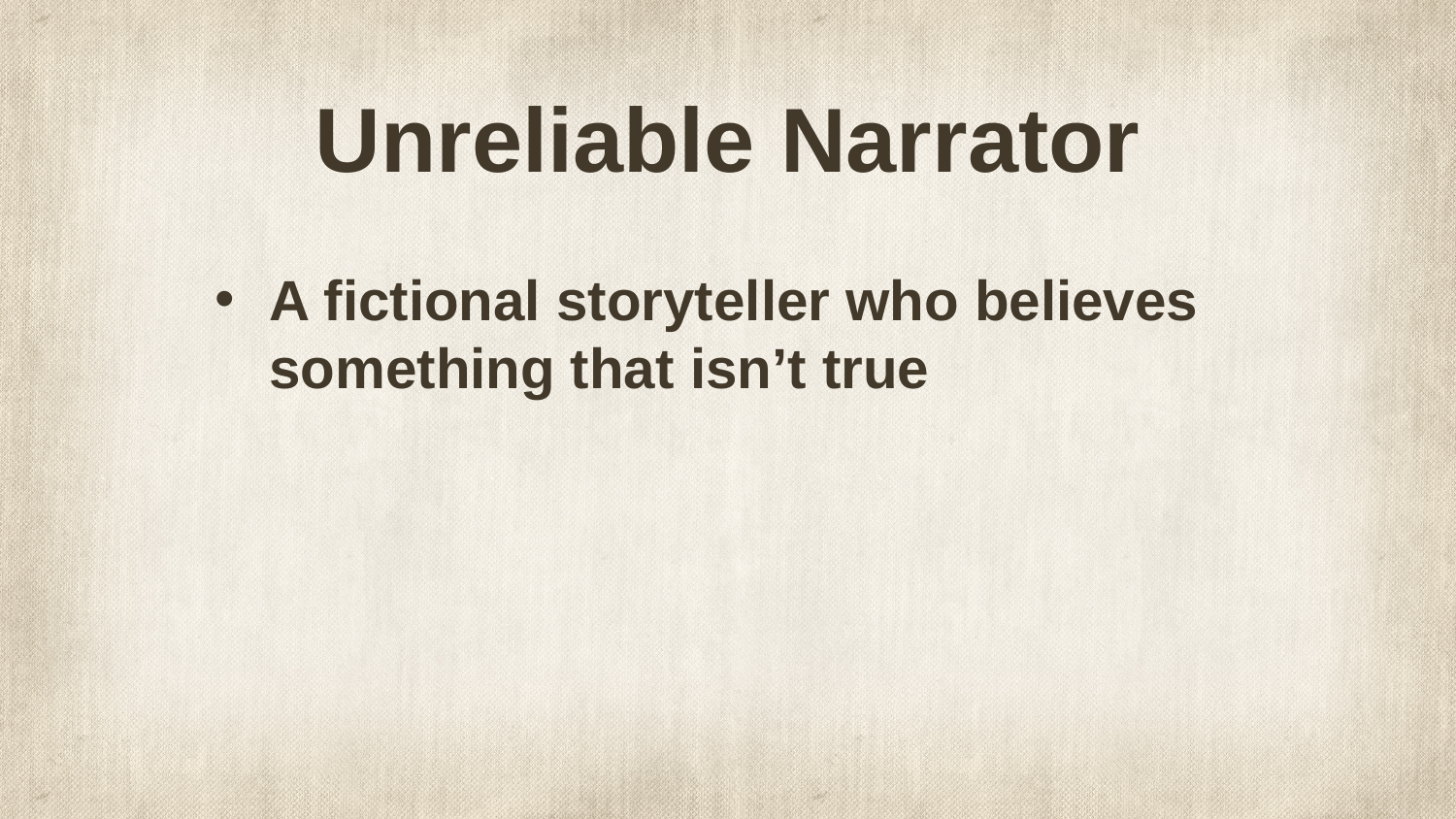

# Unreliable Narrator
A fictional storyteller who believes something that isn’t true